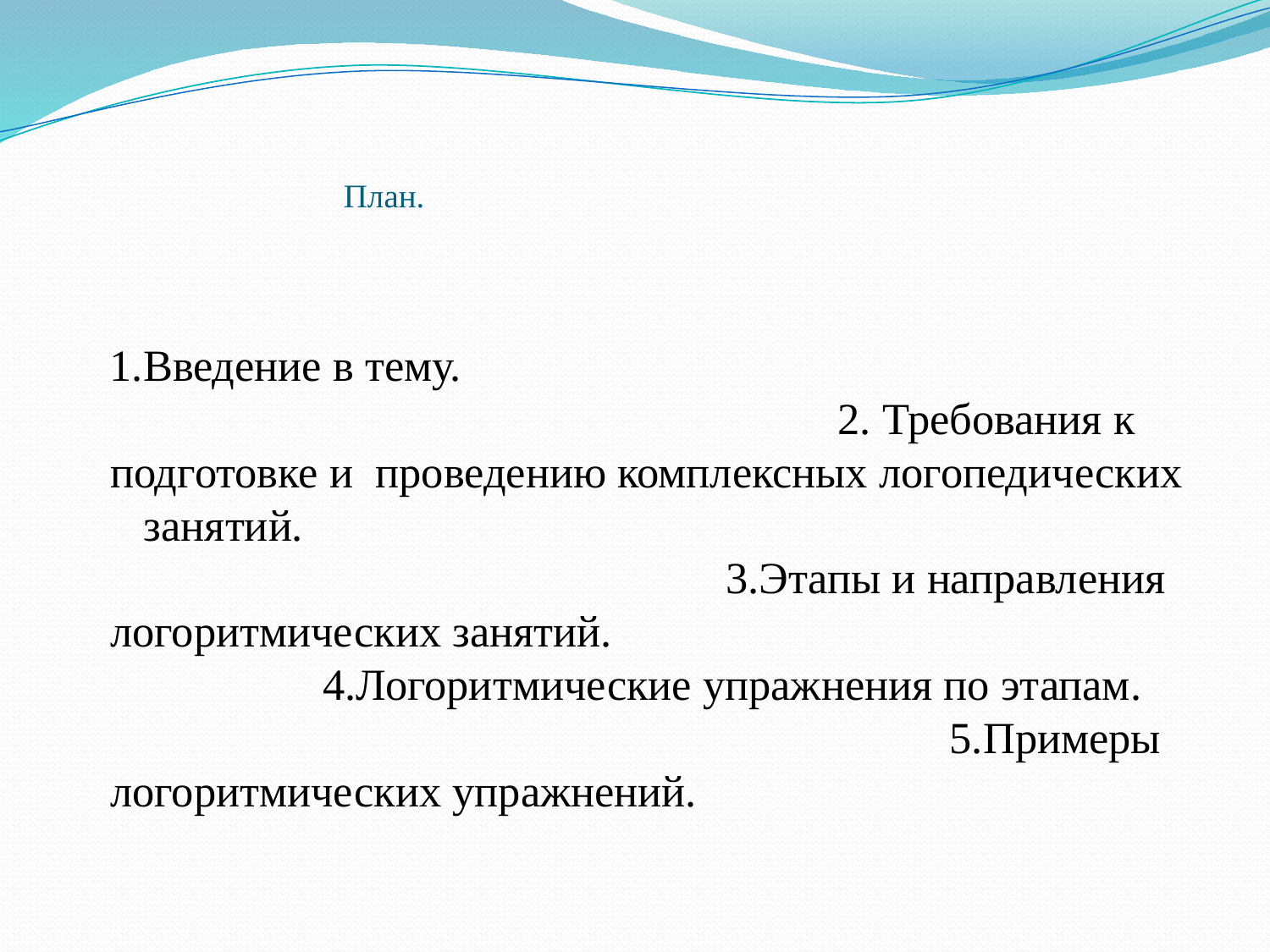

# План.

   1.Введение в тему.                                                                                                                                   2. Требования к подготовке и  проведению комплексных логопедических    занятий.                                                                                                                                       3.Этапы и направления логоритмических занятий.                                                                       4.Логоритмические упражнения по этапам.                                                                                5.Примеры логоритмических упражнений.